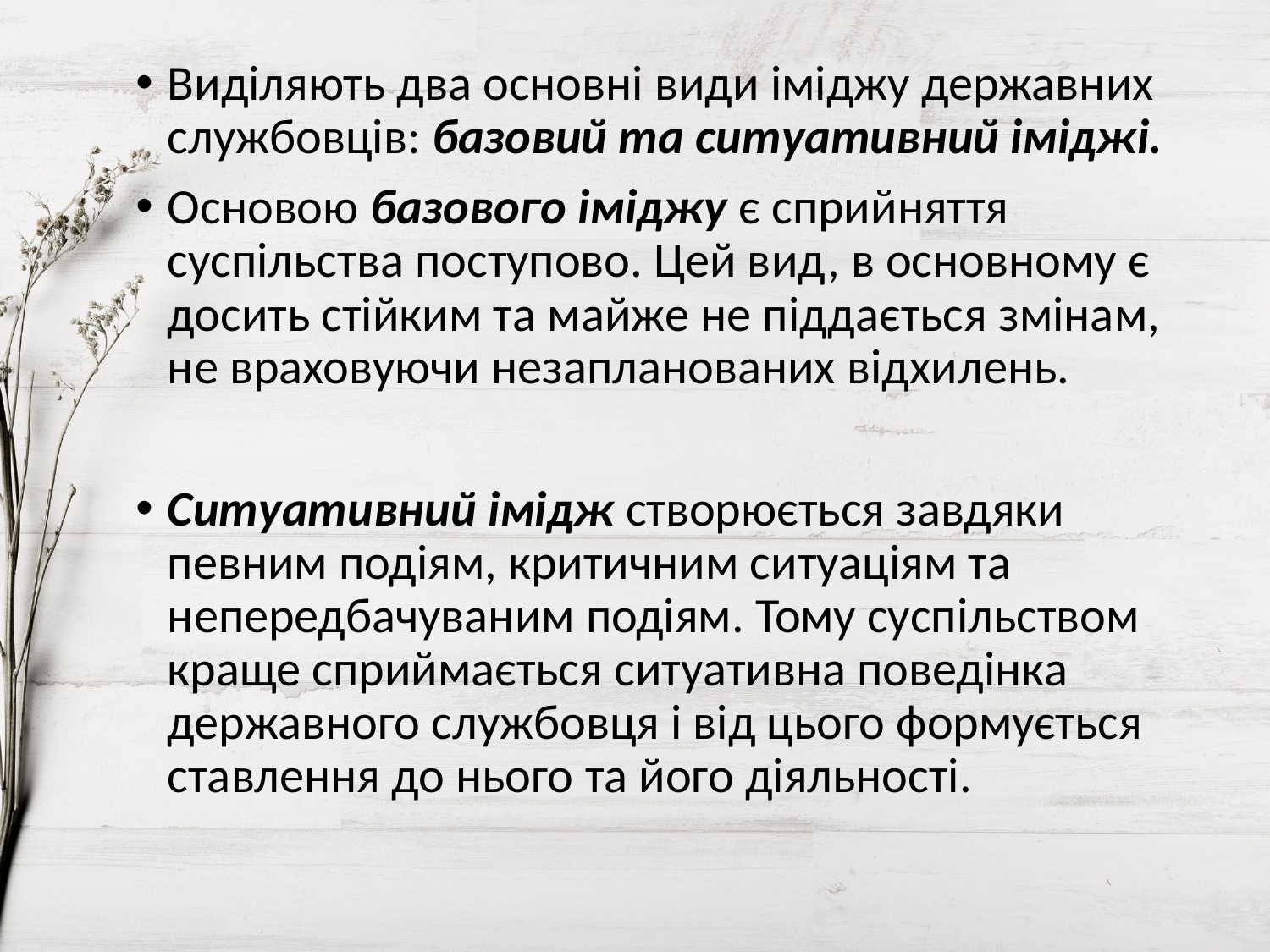

Виділяють два основні види іміджу державних службовців: базовий та ситуативний іміджі.
Основою базового іміджу є сприйняття суспільства поступово. Цей вид, в основному є досить стійким та майже не піддається змінам, не враховуючи незапланованих відхилень.

Ситуативний імідж створюється завдяки певним подіям, критичним ситуаціям та непередбачуваним подіям. Тому суспільством краще сприймається ситуативна поведінка державного службовця і від цього формується ставлення до нього та його діяльності.